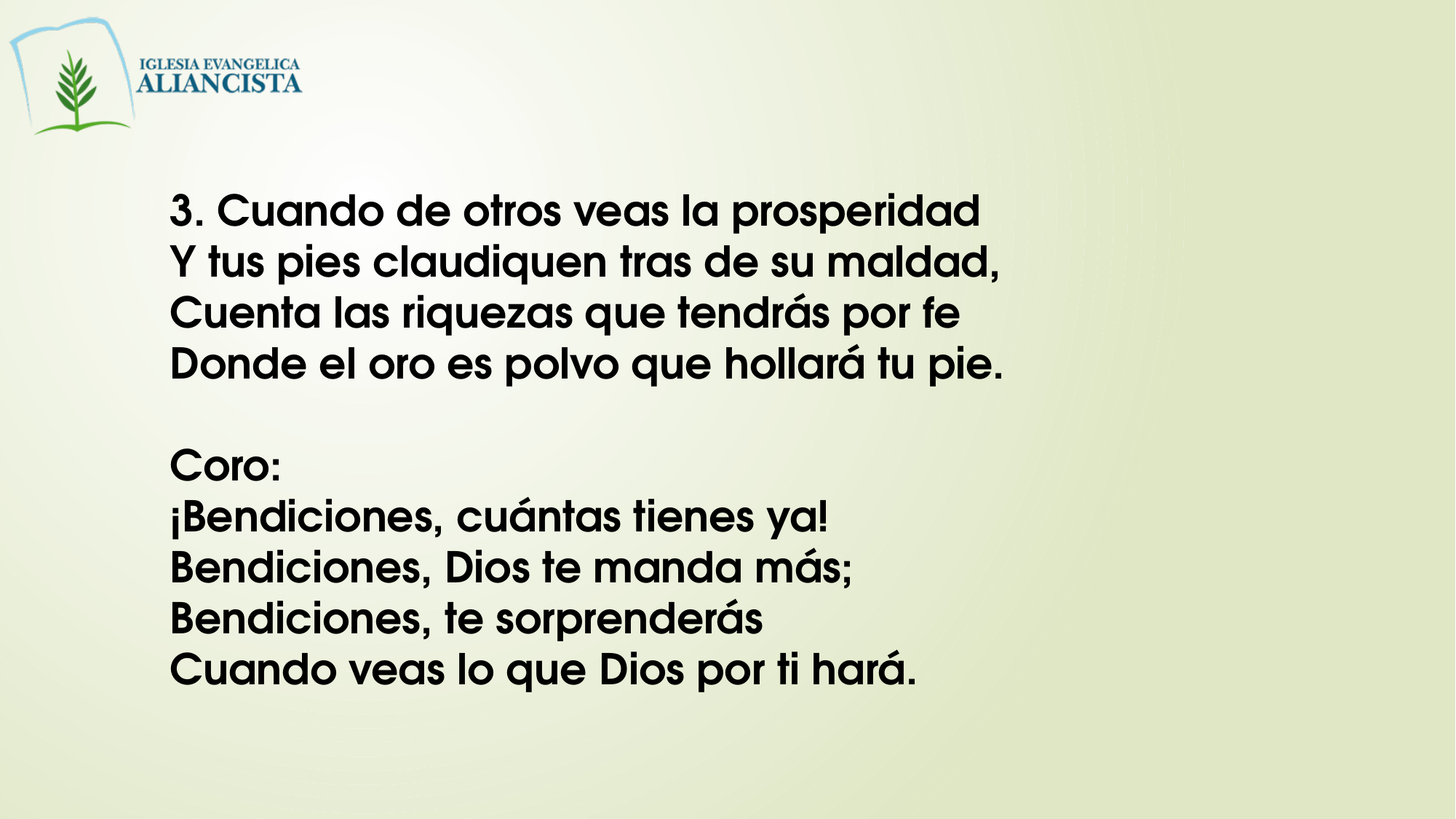

3. Cuando de otros veas la prosperidad
Y tus pies claudiquen tras de su maldad,
Cuenta las riquezas que tendrás por fe
Donde el oro es polvo que hollará tu pie.

Coro:
¡Bendiciones, cuántas tienes ya!
Bendiciones, Dios te manda más;
Bendiciones, te sorprenderás
Cuando veas lo que Dios por ti hará.